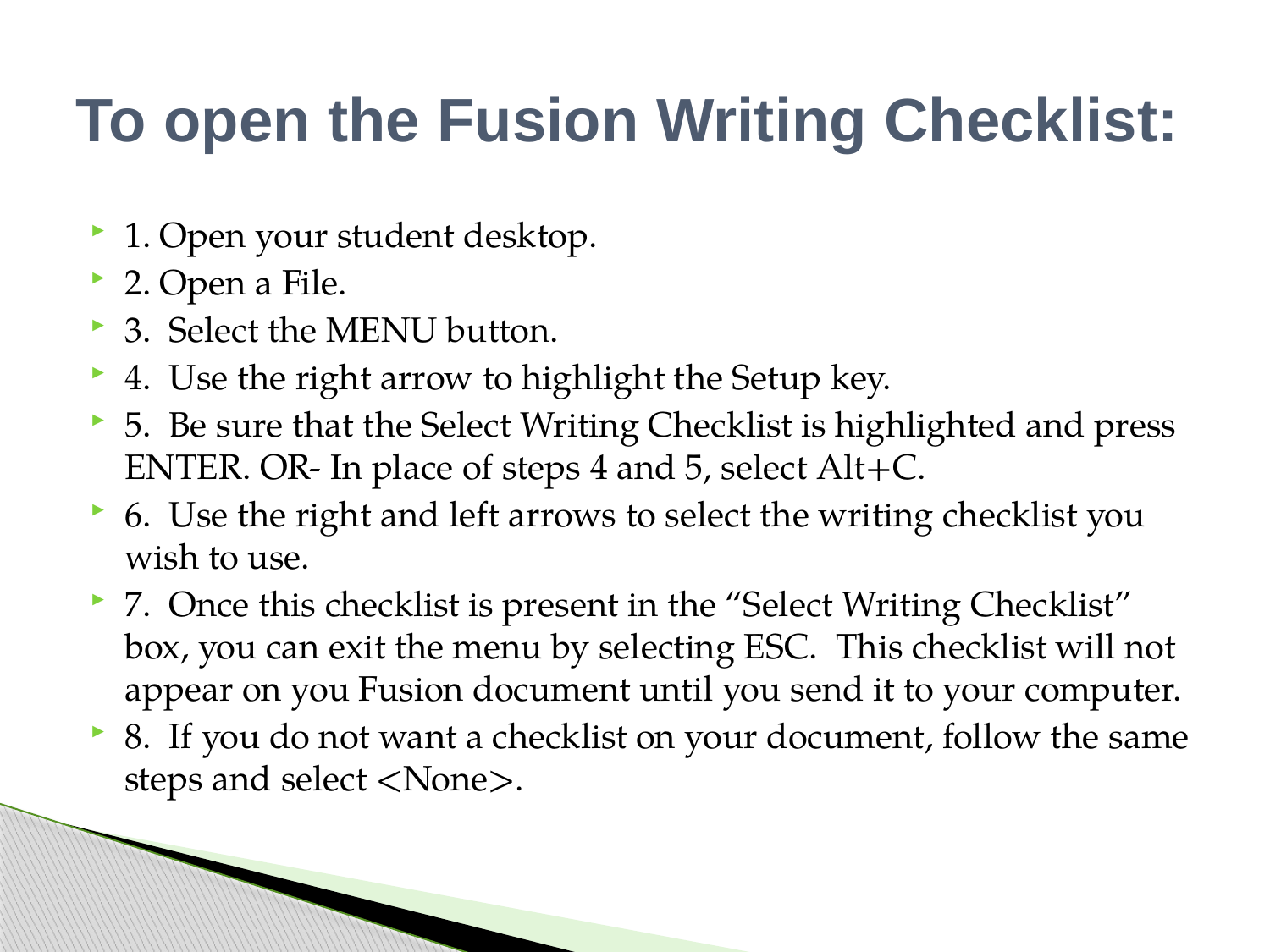

# To open the Fusion Writing Checklist:
1. Open your student desktop.
2. Open a File.
3.  Select the MENU button.
4.  Use the right arrow to highlight the Setup key.
5.  Be sure that the Select Writing Checklist is highlighted and press ENTER. OR- In place of steps 4 and 5, select Alt+C.
6.  Use the right and left arrows to select the writing checklist you wish to use.
7.  Once this checklist is present in the “Select Writing Checklist” box, you can exit the menu by selecting ESC.  This checklist will not appear on you Fusion document until you send it to your computer.
8.  If you do not want a checklist on your document, follow the same steps and select <None>.